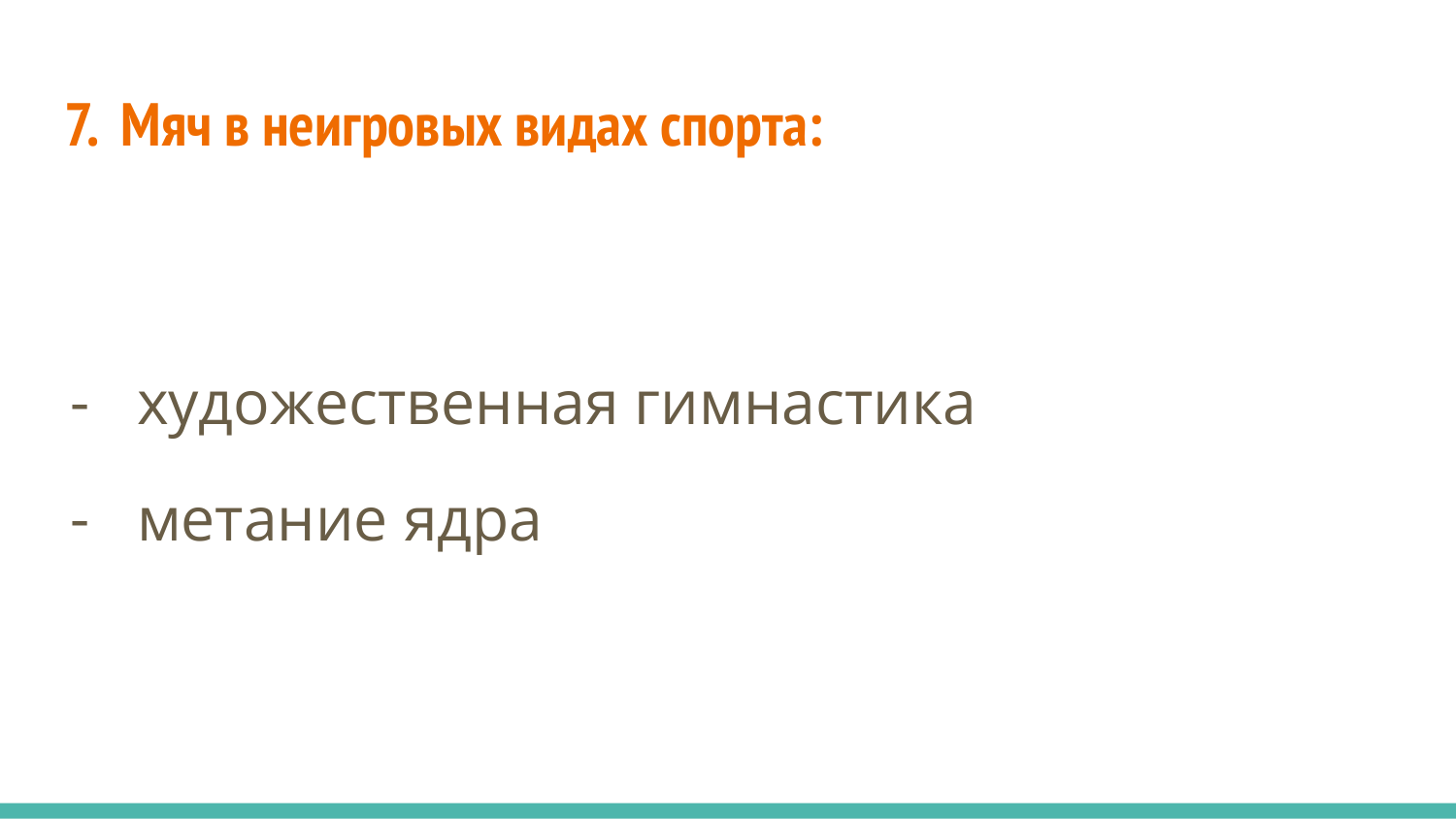

# 7.  Мяч в неигровых видах спорта:

художественная гимнастика
метание ядра